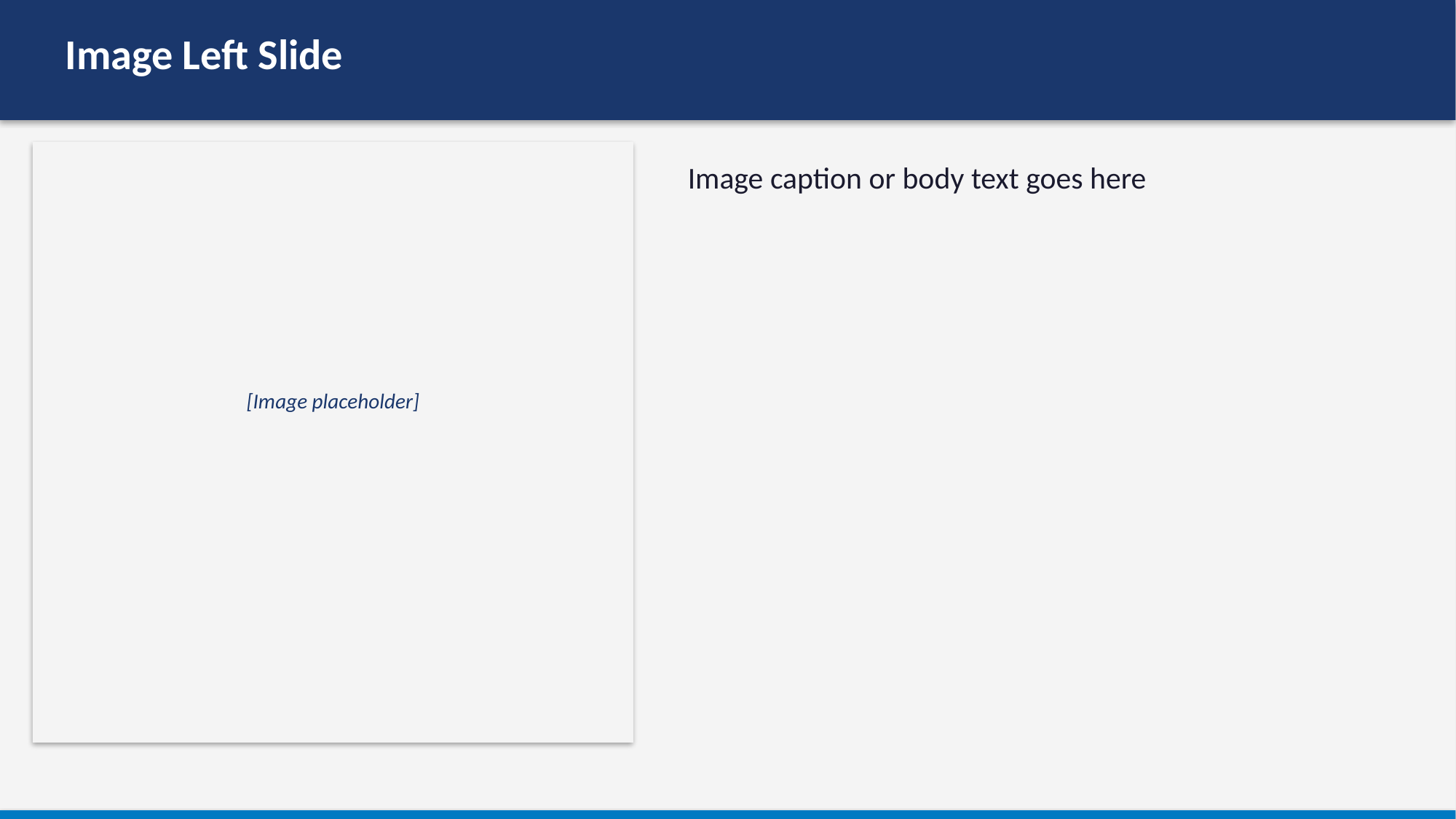

Image Left Slide

Image caption or body text goes here
[Image placeholder]